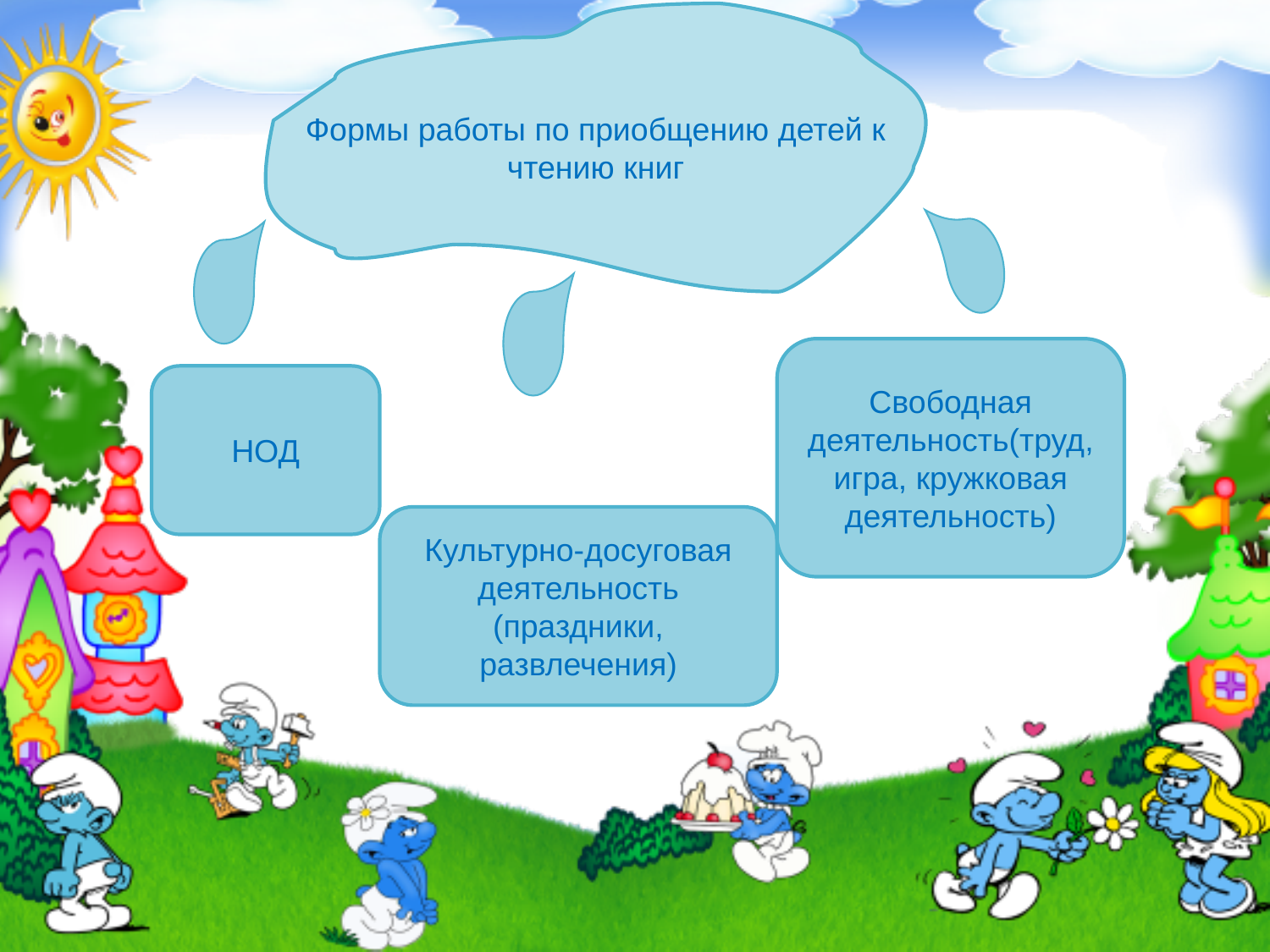

Формы работы по приобщению детей к чтению книг

Свободная деятельность(труд, игра, кружковая деятельность)
НОД
Культурно-досуговая деятельность
(праздники, развлечения)